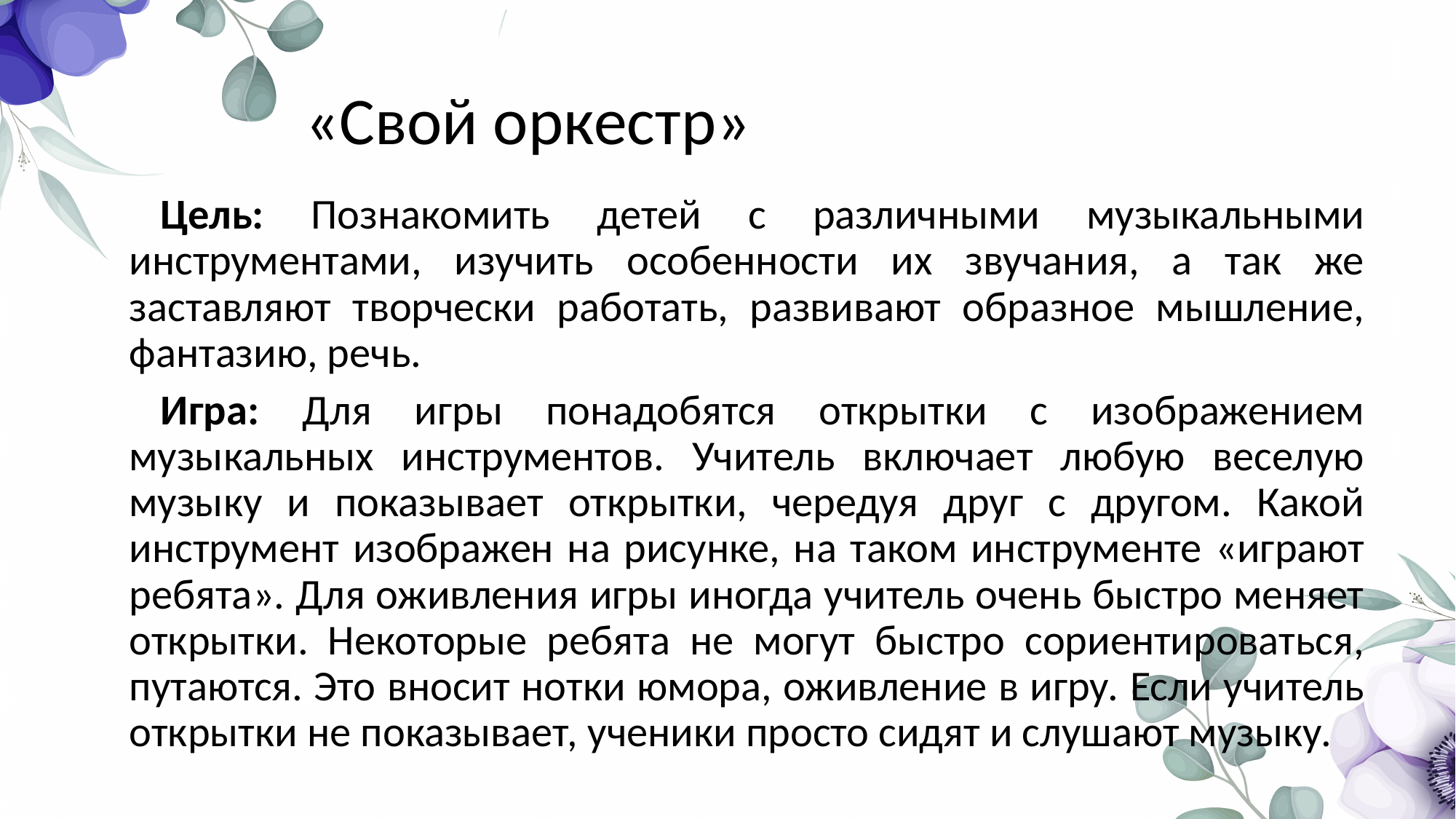

# «Свой оркестр»
Цель: Познакомить детей с различными музыкальными инструментами, изучить особенности их звучания, а так же заставляют творчески работать, развивают образное мышление, фантазию, речь.
Игра: Для игры понадобятся открытки с изображением музыкальных инструментов. Учитель включает любую веселую музыку и показывает открытки, чередуя друг с другом. Какой инструмент изображен на рисунке, на таком инструменте «играют ребята». Для оживления игры иногда учитель очень быстро меняет открытки. Некоторые ребята не могут быстро сориентироваться, путаются. Это вносит нотки юмора, оживление в игру. Если учитель открытки не показывает, ученики просто сидят и слушают музыку.